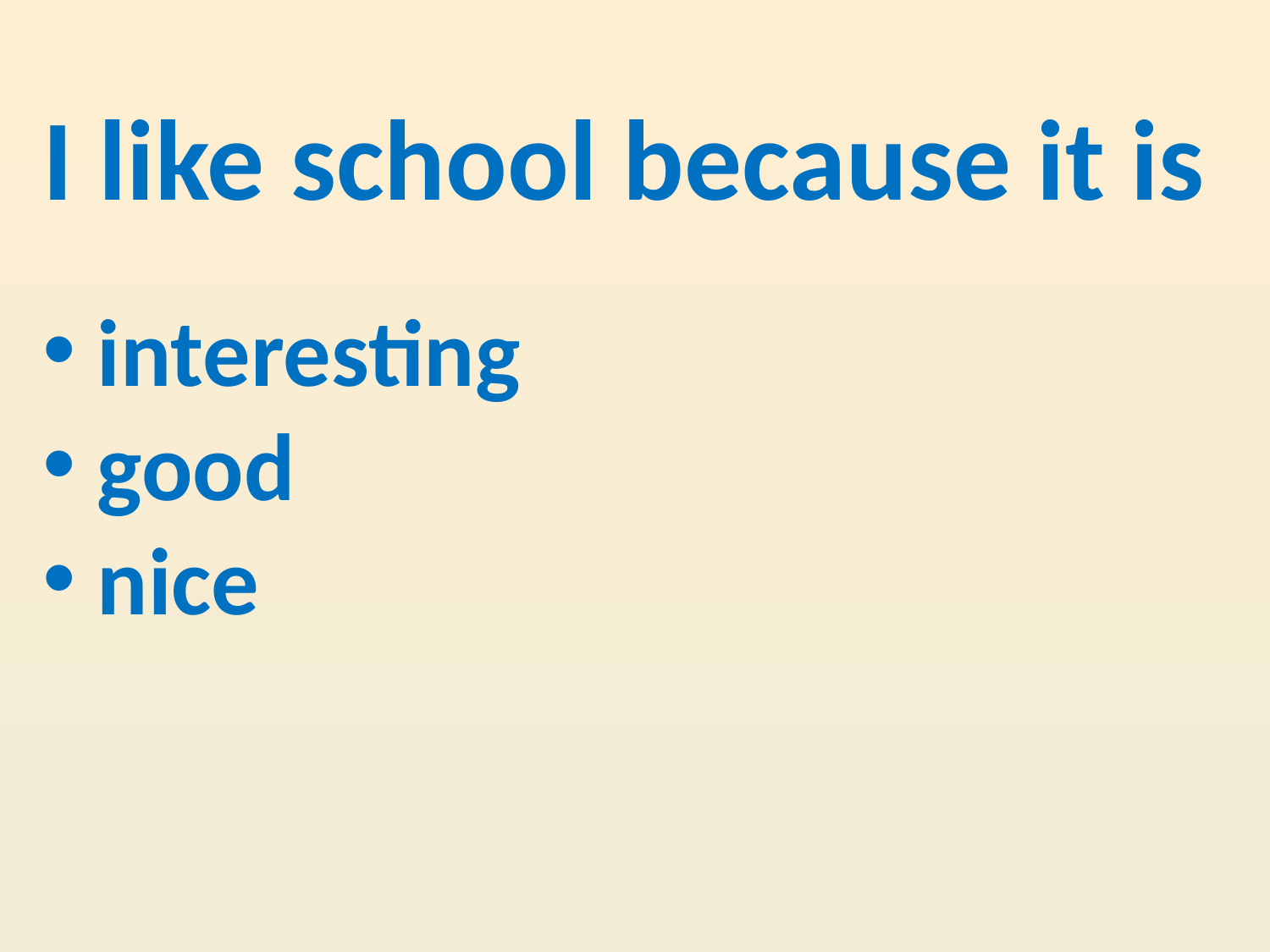

I like school because it is

 interesting
 good
 nice